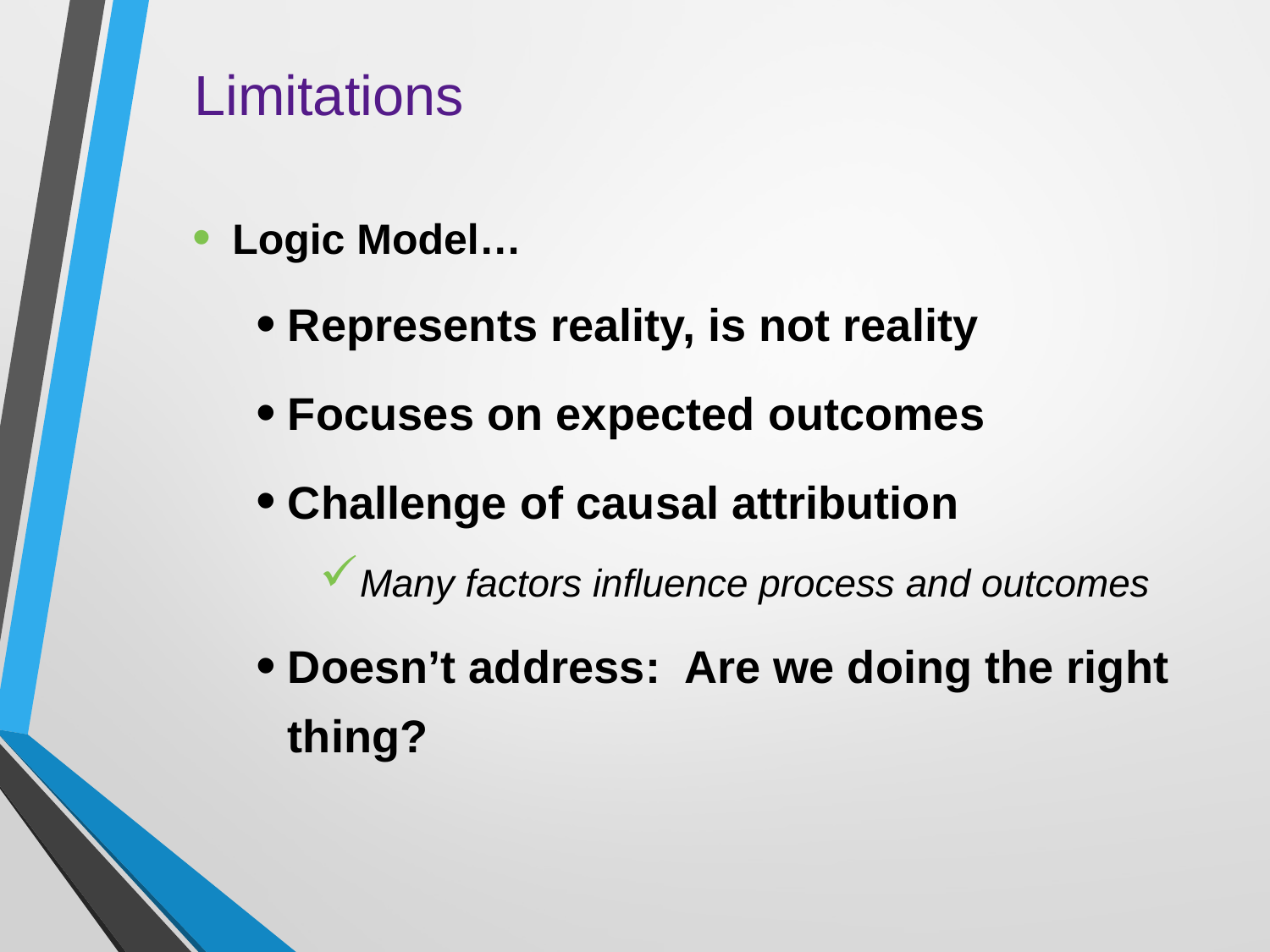

Limitations
Logic Model…
Represents reality, is not reality
Focuses on expected outcomes
Challenge of causal attribution
Many factors influence process and outcomes
Doesn’t address:  Are we doing the right thing?